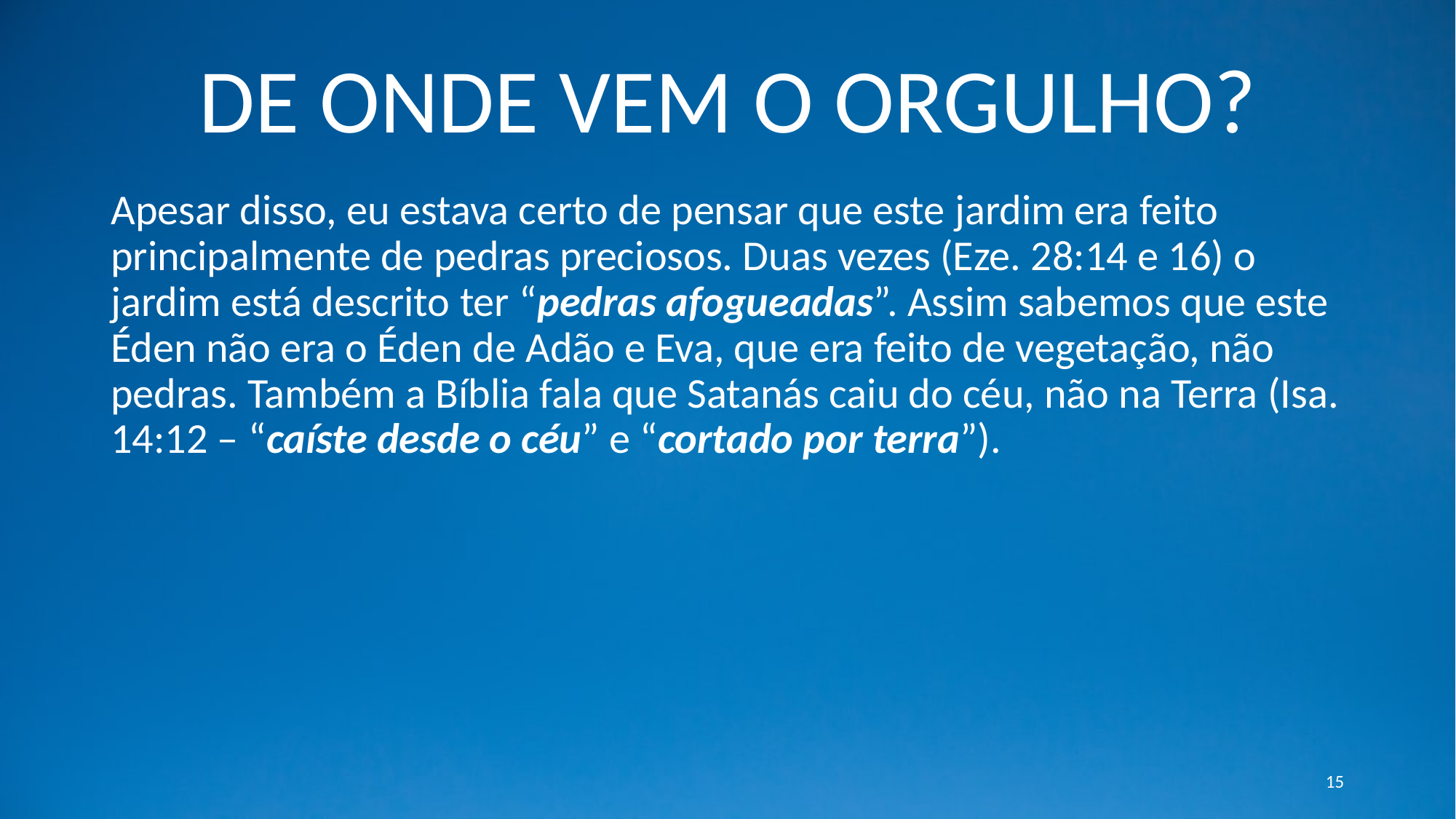

# DE ONDE VEM O ORGULHO?
Apesar disso, eu estava certo de pensar que este jardim era feito principalmente de pedras preciosos. Duas vezes (Eze. 28:14 e 16) o jardim está descrito ter “pedras afogueadas”. Assim sabemos que este Éden não era o Éden de Adão e Eva, que era feito de vegetação, não pedras. Também a Bíblia fala que Satanás caiu do céu, não na Terra (Isa. 14:12 – “caíste desde o céu” e “cortado por terra”).
15